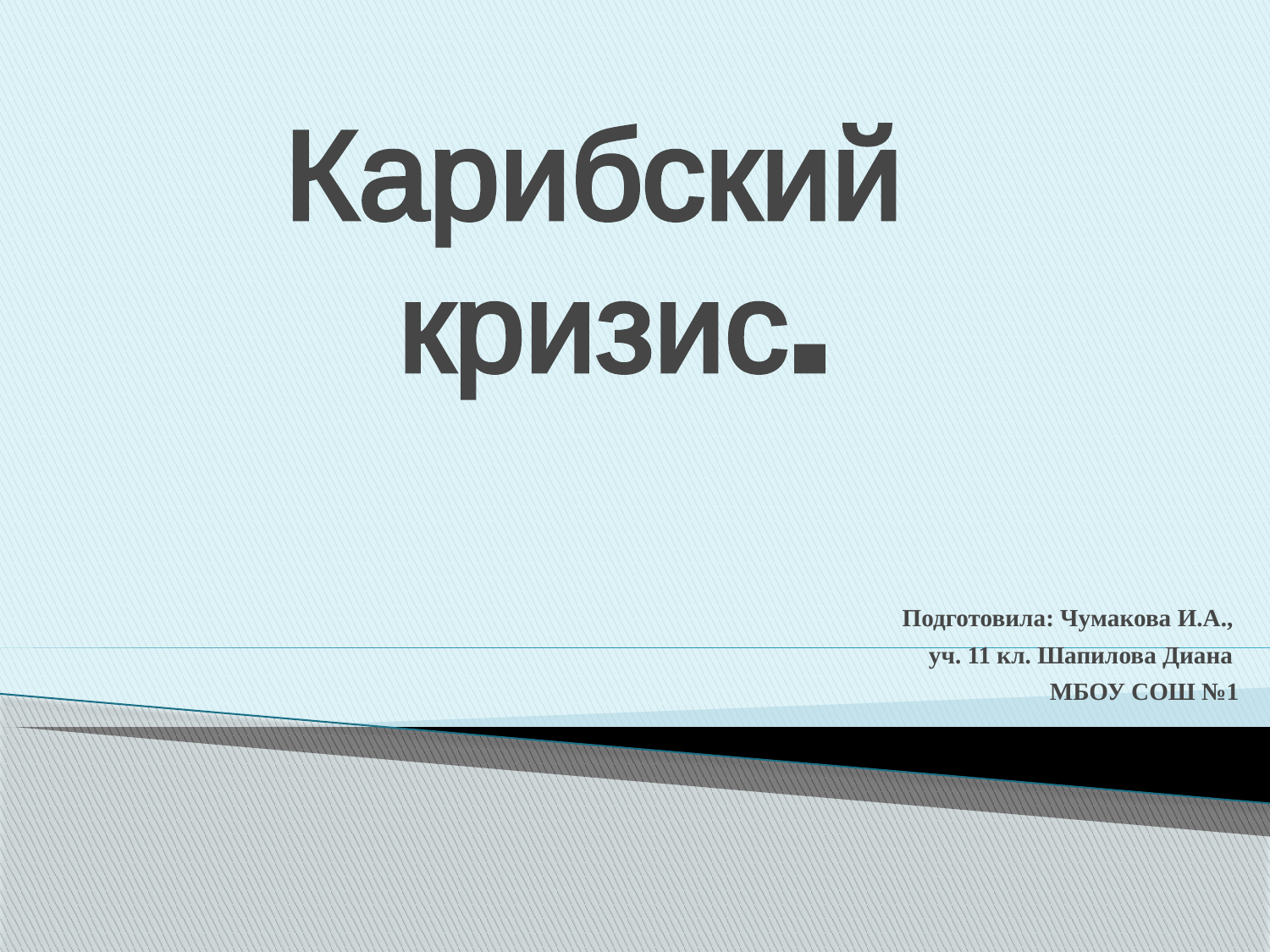

# Карибский  кризис.
Подготовила: Чумакова И.А.,
 уч. 11 кл. Шапилова Диана
МБОУ СОШ №1